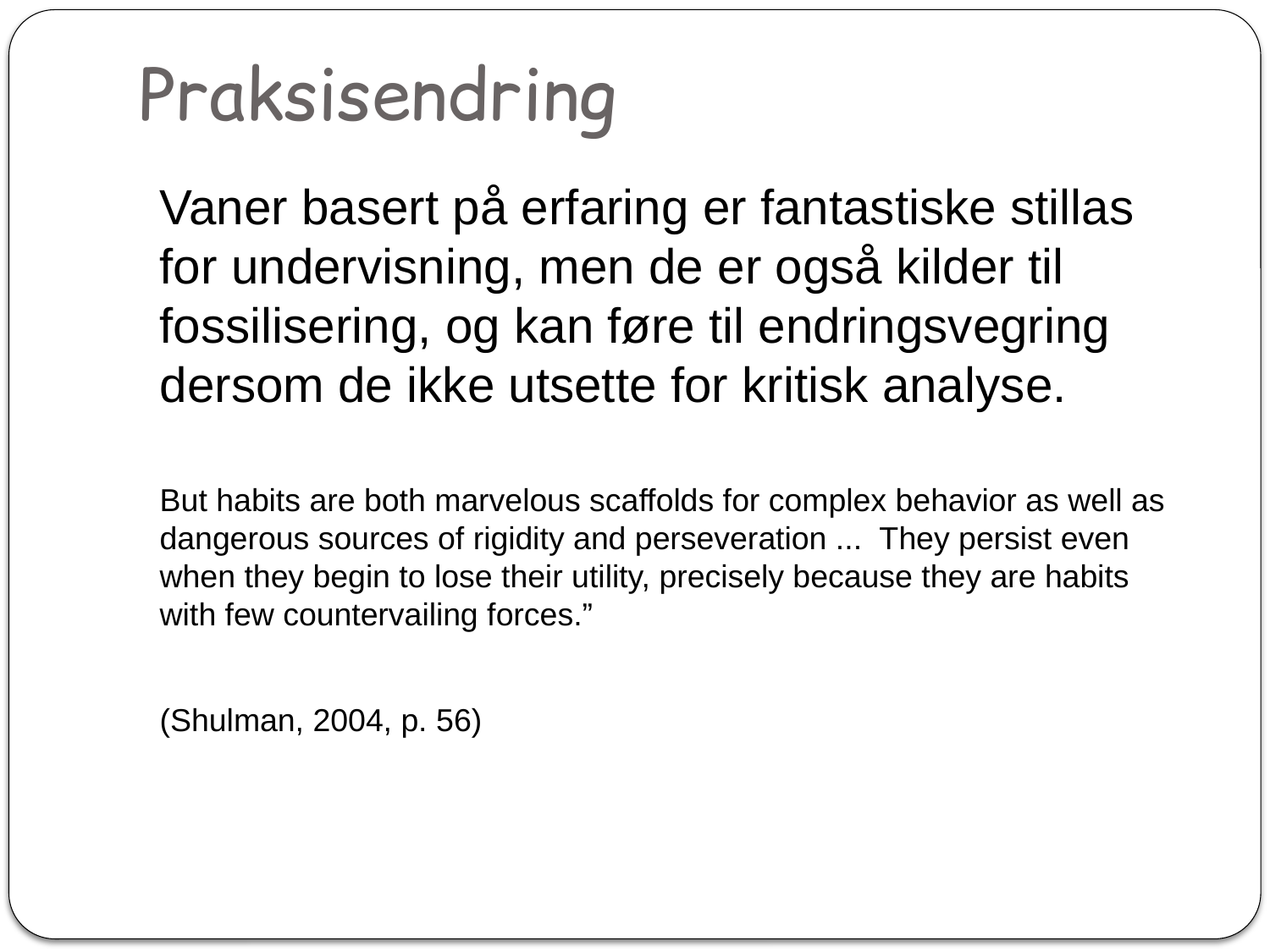

# Praksisendring
Vaner basert på erfaring er fantastiske stillas for undervisning, men de er også kilder til fossilisering, og kan føre til endringsvegring dersom de ikke utsette for kritisk analyse.

But habits are both marvelous scaffolds for complex behavior as well as dangerous sources of rigidity and perseveration ...  They persist even when they begin to lose their utility, precisely because they are habits with few countervailing forces.”

(Shulman, 2004, p. 56)
6